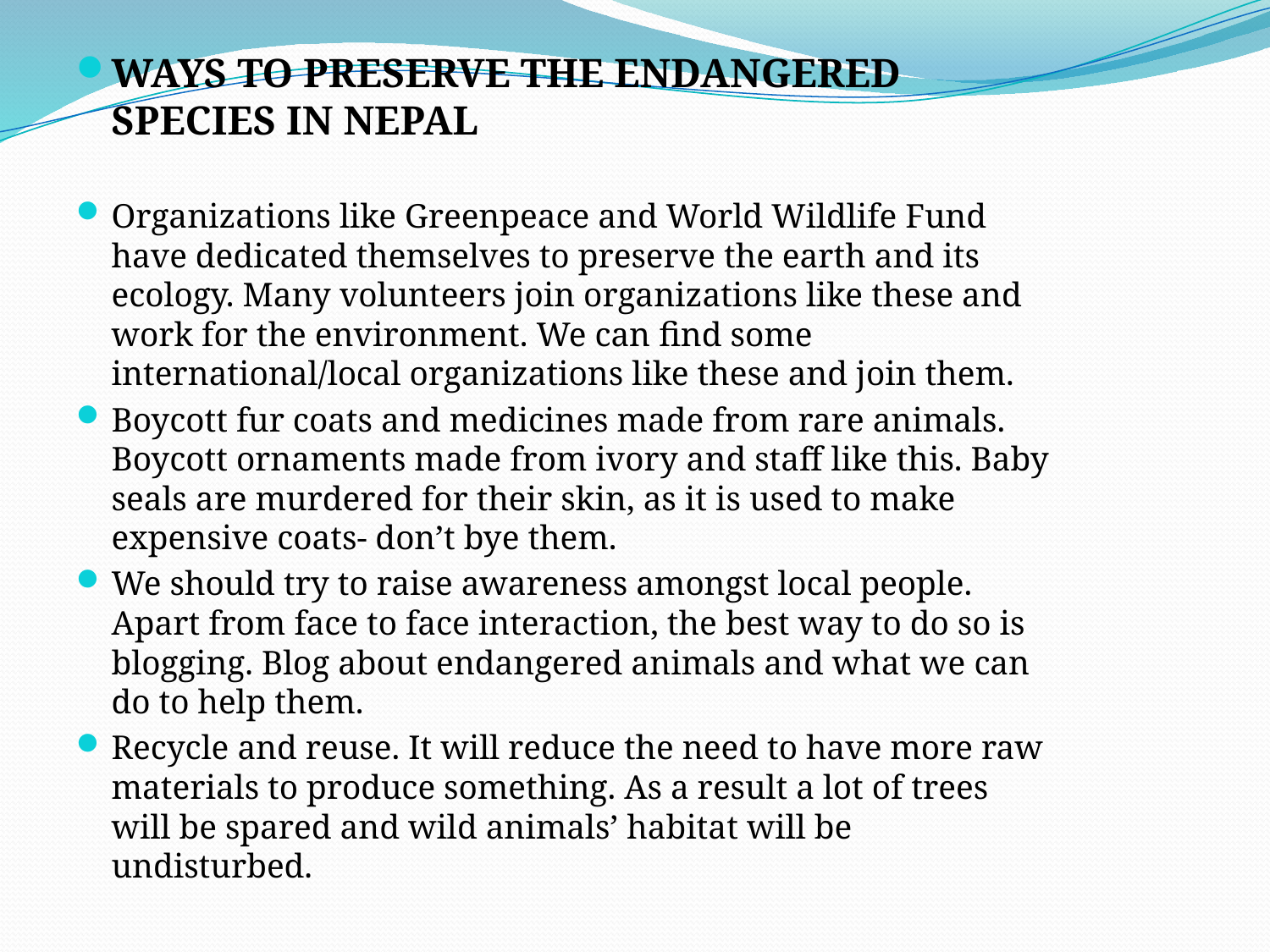

WAYS TO PRESERVE THE ENDANGERED SPECIES IN NEPAL

Organizations like Greenpeace and World Wildlife Fund have dedicated themselves to preserve the earth and its ecology. Many volunteers join organizations like these and work for the environment. We can find some international/local organizations like these and join them.
Boycott fur coats and medicines made from rare animals. Boycott ornaments made from ivory and staff like this. Baby seals are murdered for their skin, as it is used to make expensive coats- don’t bye them.
We should try to raise awareness amongst local people. Apart from face to face interaction, the best way to do so is blogging. Blog about endangered animals and what we can do to help them.
Recycle and reuse. It will reduce the need to have more raw materials to produce something. As a result a lot of trees will be spared and wild animals’ habitat will be undisturbed.